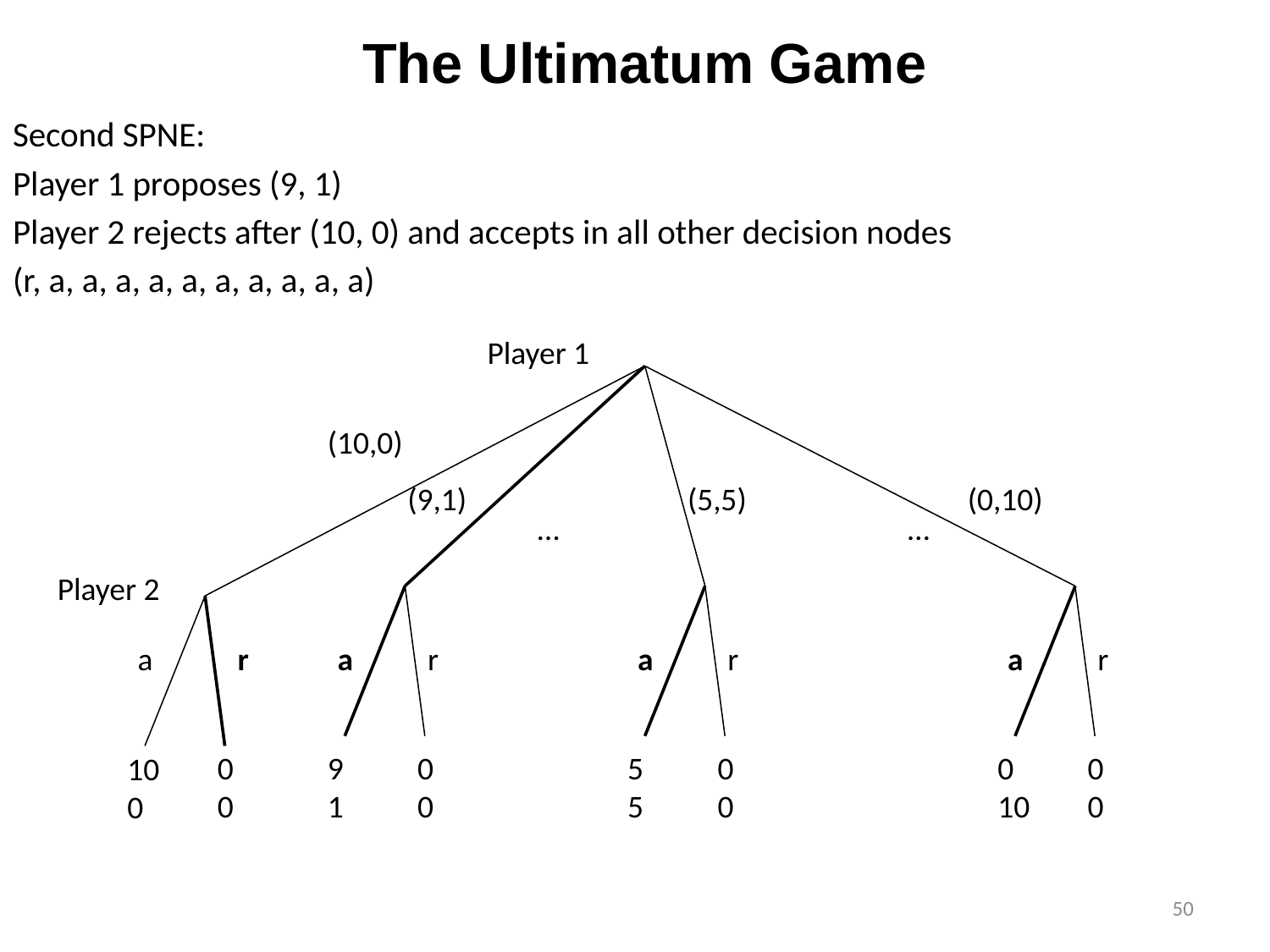

# The Ultimatum Game
Second SPNE:
Player 1 proposes (9, 1)
Player 2 rejects after (10, 0) and accepts in all other decision nodes
(r, a, a, a, a, a, a, a, a, a, a)
Player 1

(10,0)

(9,1)
(5,5)
(0,10)

…
…
Player 2

a
r
a
r
a
r
a
r
0 0
9
1
0 0
5
5
0 0
0 10
0 0
10 0
50